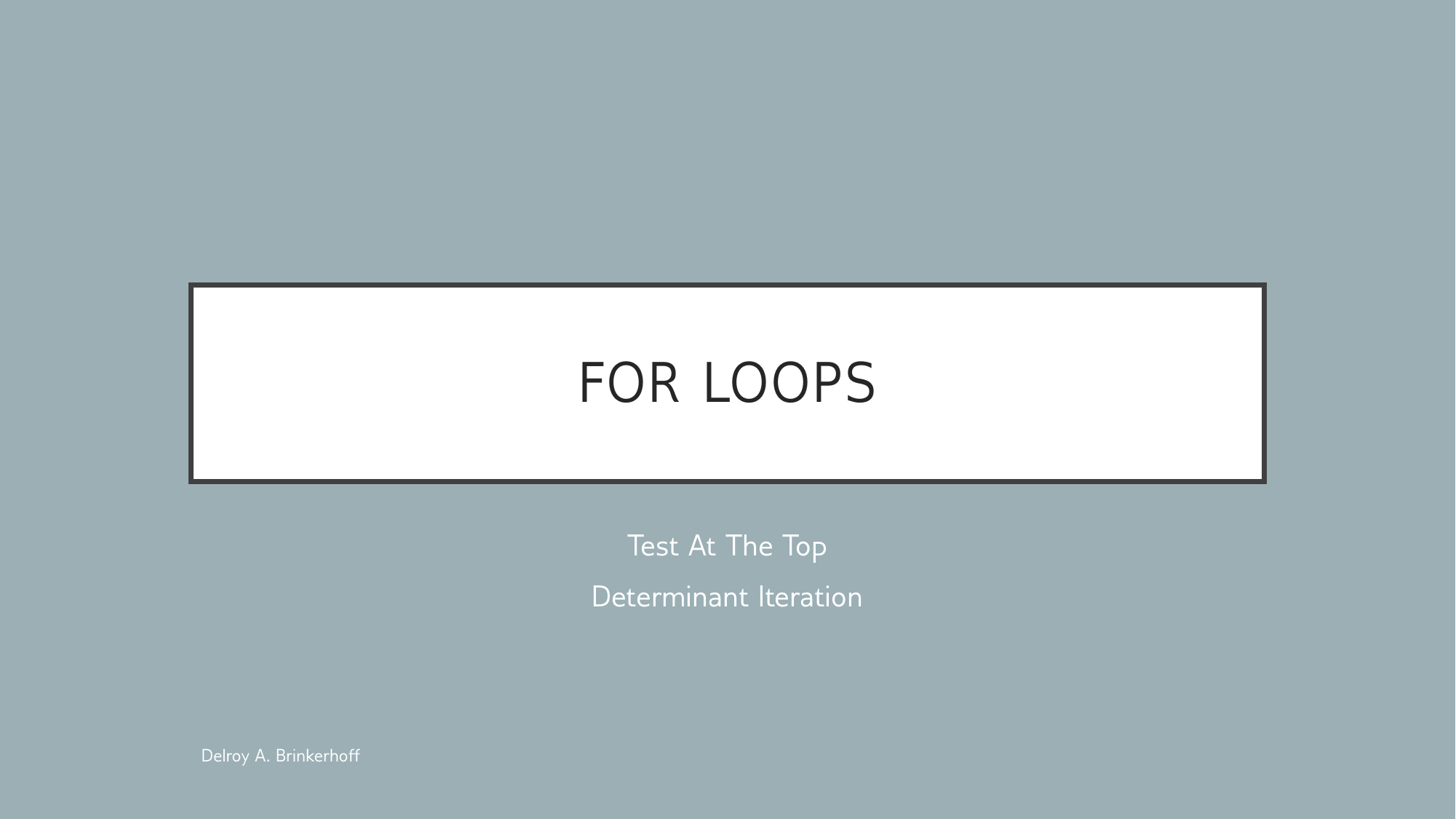

# For Loops
Test At The Top
Determinant Iteration
Delroy A. Brinkerhoff